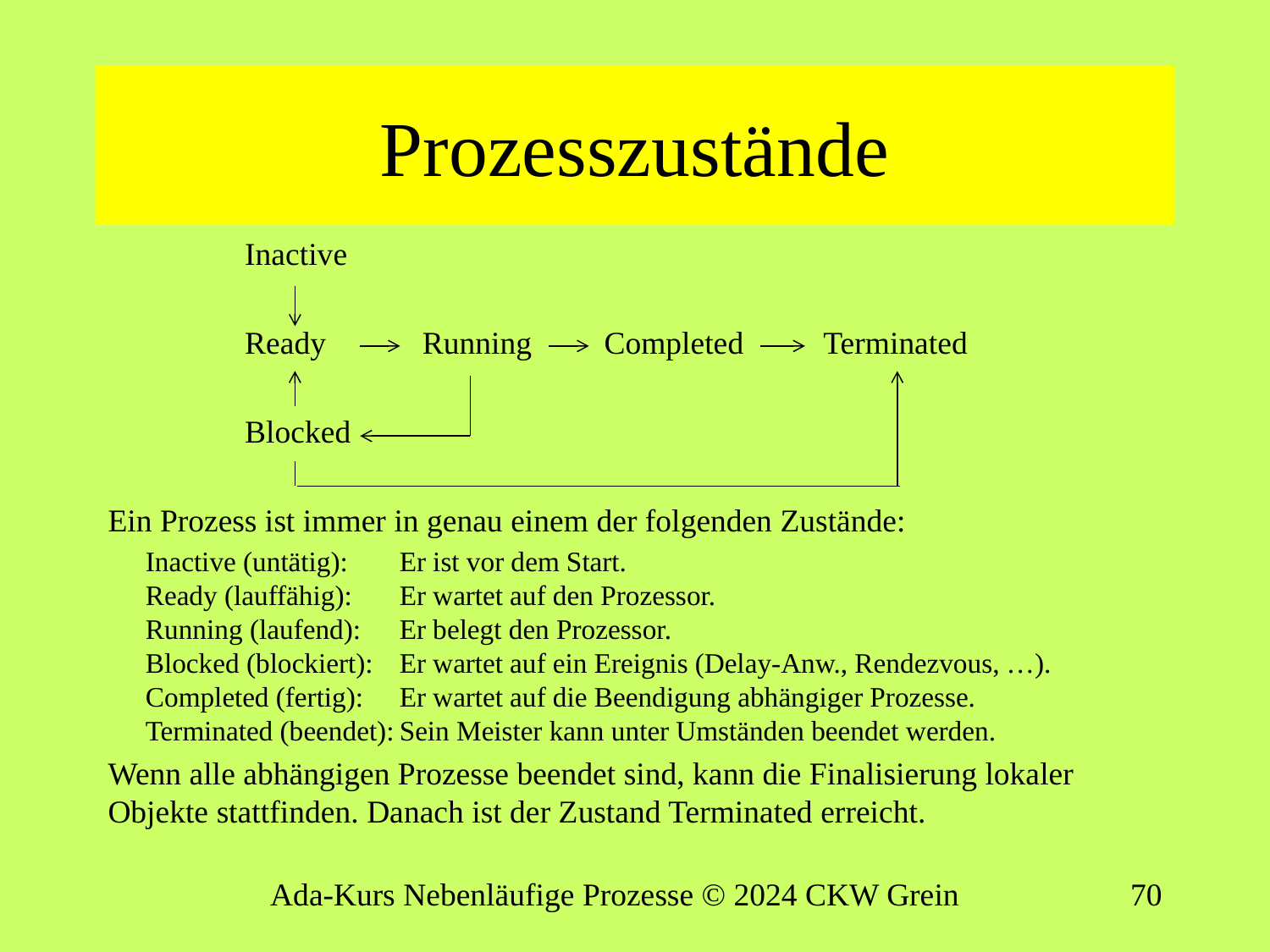

# Prozesszustände
Inactive

Ready            Running         Completed          Terminated

Blocked

Ein Prozess ist immer in genau einem der folgenden Zustände:
Inactive (untätig):	Er ist vor dem Start.
Ready (lauffähig):	Er wartet auf den Prozessor.
Running (laufend):	Er belegt den Prozessor.
Blocked (blockiert):	Er wartet auf ein Ereignis (Delay-Anw., Rendezvous, …).
Completed (fertig):	Er wartet auf die Beendigung abhängiger Prozesse.
Terminated (beendet):	Sein Meister kann unter Umständen beendet werden.
Wenn alle abhängigen Prozesse beendet sind, kann die Finalisierung lokaler Objekte stattfinden. Danach ist der Zustand Terminated erreicht.
Ada-Kurs Nebenläufige Prozesse © 2024 CKW Grein
70